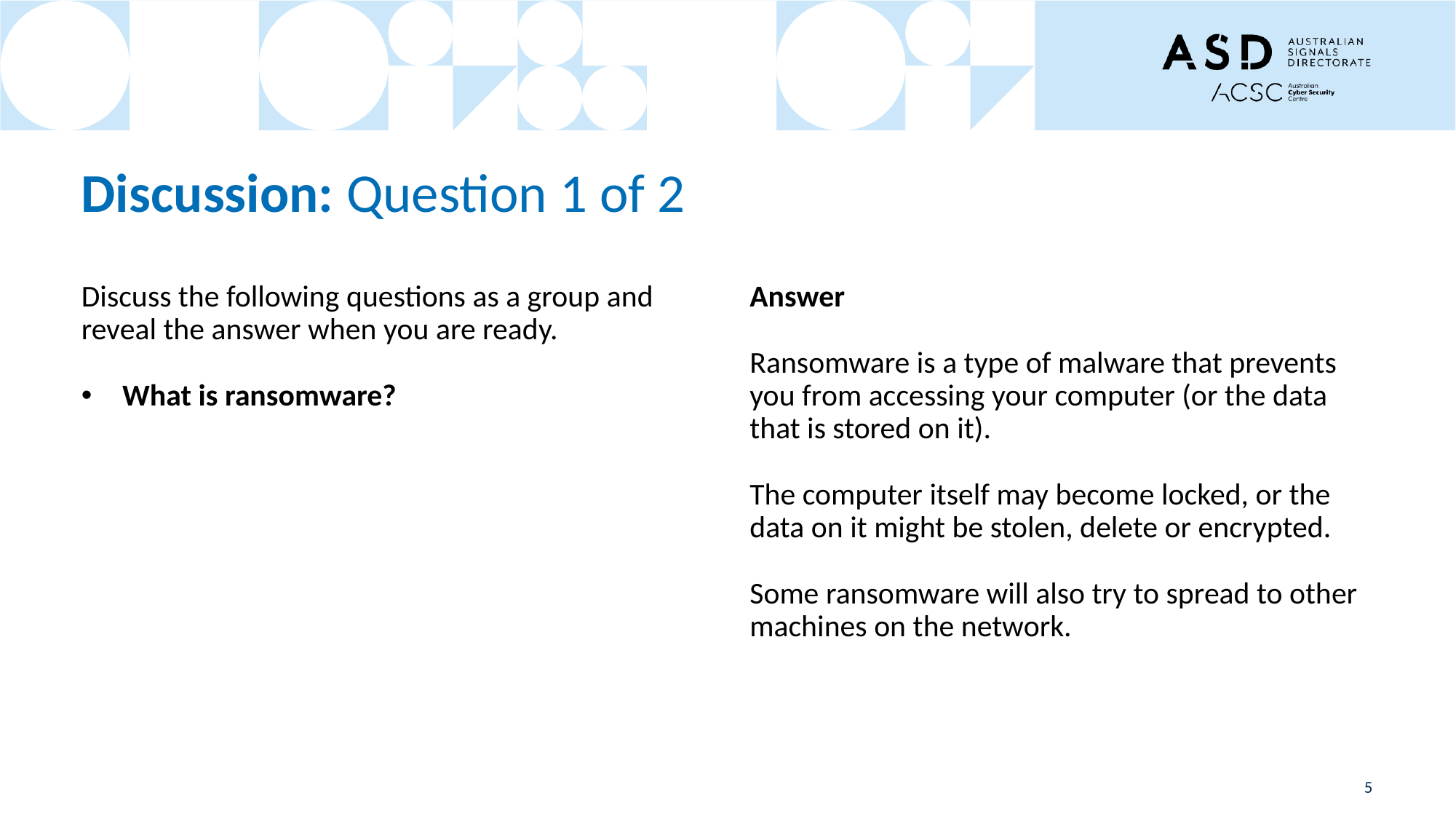

# Discussion: Question 1 of 2
Discuss the following questions as a group and reveal the answer when you are ready.
What is ransomware?
Answer
Ransomware is a type of malware that prevents you from accessing your computer (or the data that is stored on it).
The computer itself may become locked, or the data on it might be stolen, delete or encrypted.
Some ransomware will also try to spread to other machines on the network.
5